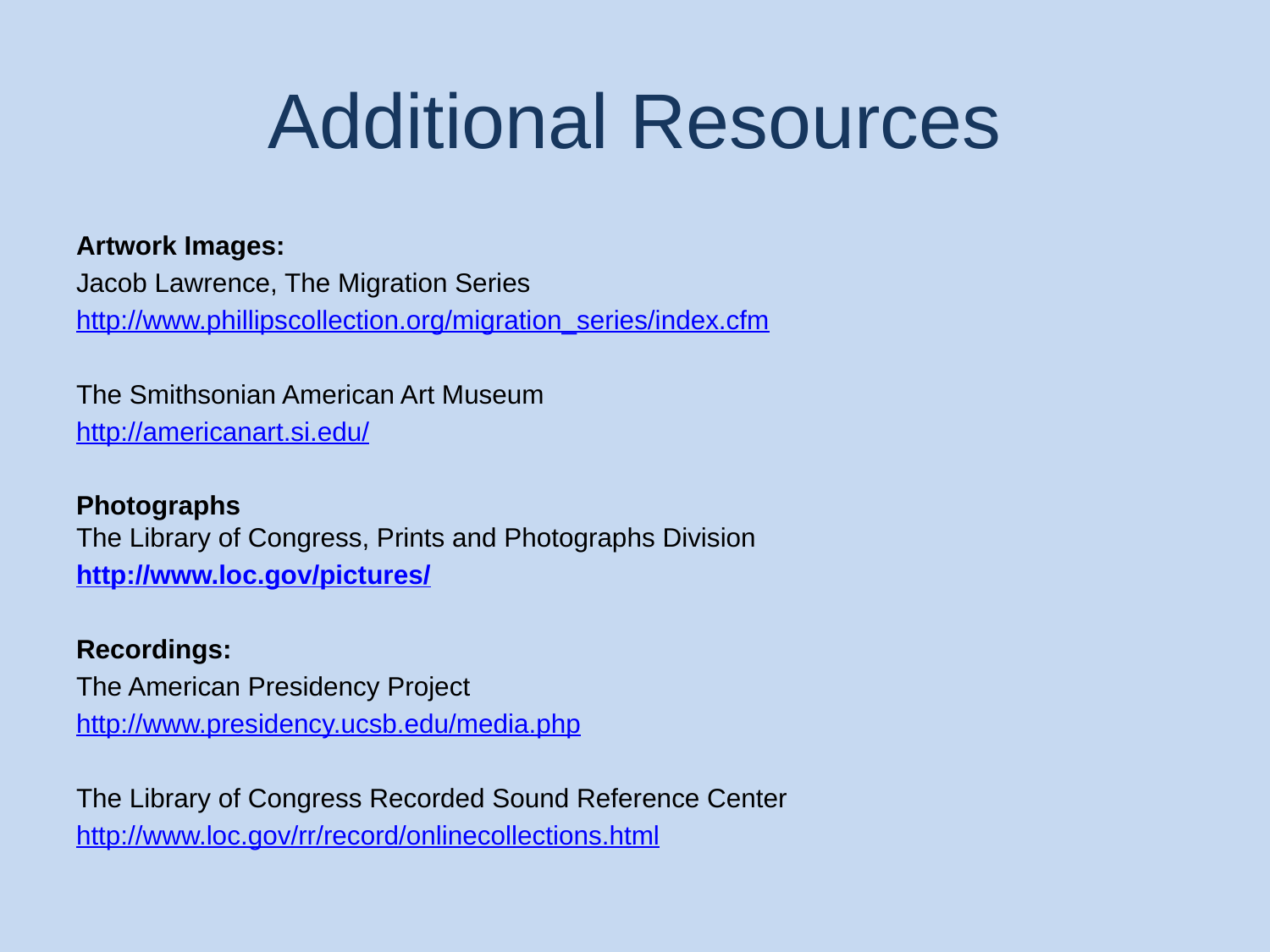

# Additional Resources
Artwork Images:
Jacob Lawrence, The Migration Series
http://www.phillipscollection.org/migration_series/index.cfm

The Smithsonian American Art Museum
http://americanart.si.edu/

Photographs
The Library of Congress, Prints and Photographs Division
http://www.loc.gov/pictures/

Recordings:
The American Presidency Project
http://www.presidency.ucsb.edu/media.php

The Library of Congress Recorded Sound Reference Center
http://www.loc.gov/rr/record/onlinecollections.html